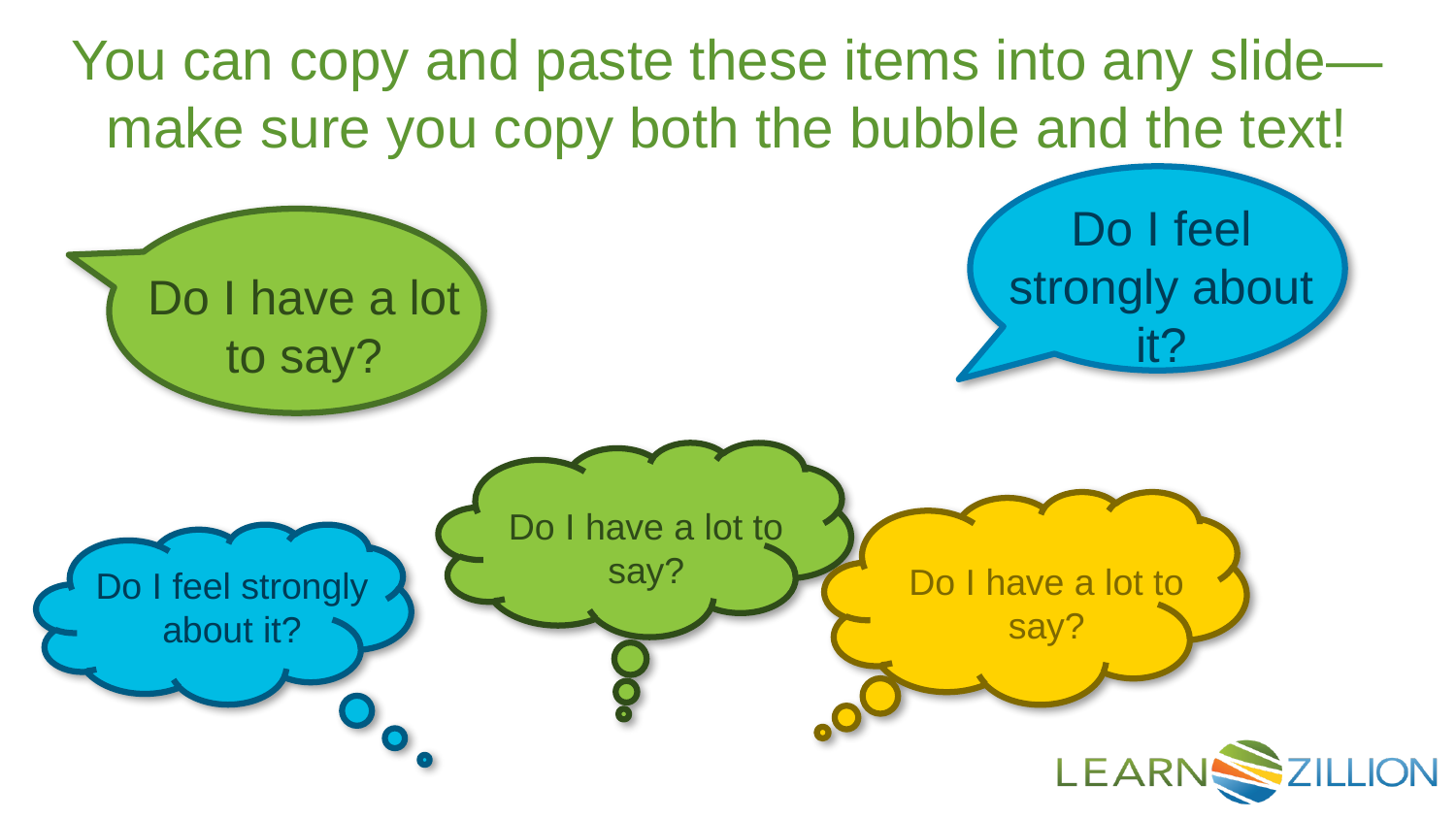

You can copy and paste these items into any slide—make sure you copy both the bubble and the text!

Do I feel strongly about it?

Do I have a lot to say?

Do I have a lot to say?

Do I have a lot to say?
Do I feel strongly about it?